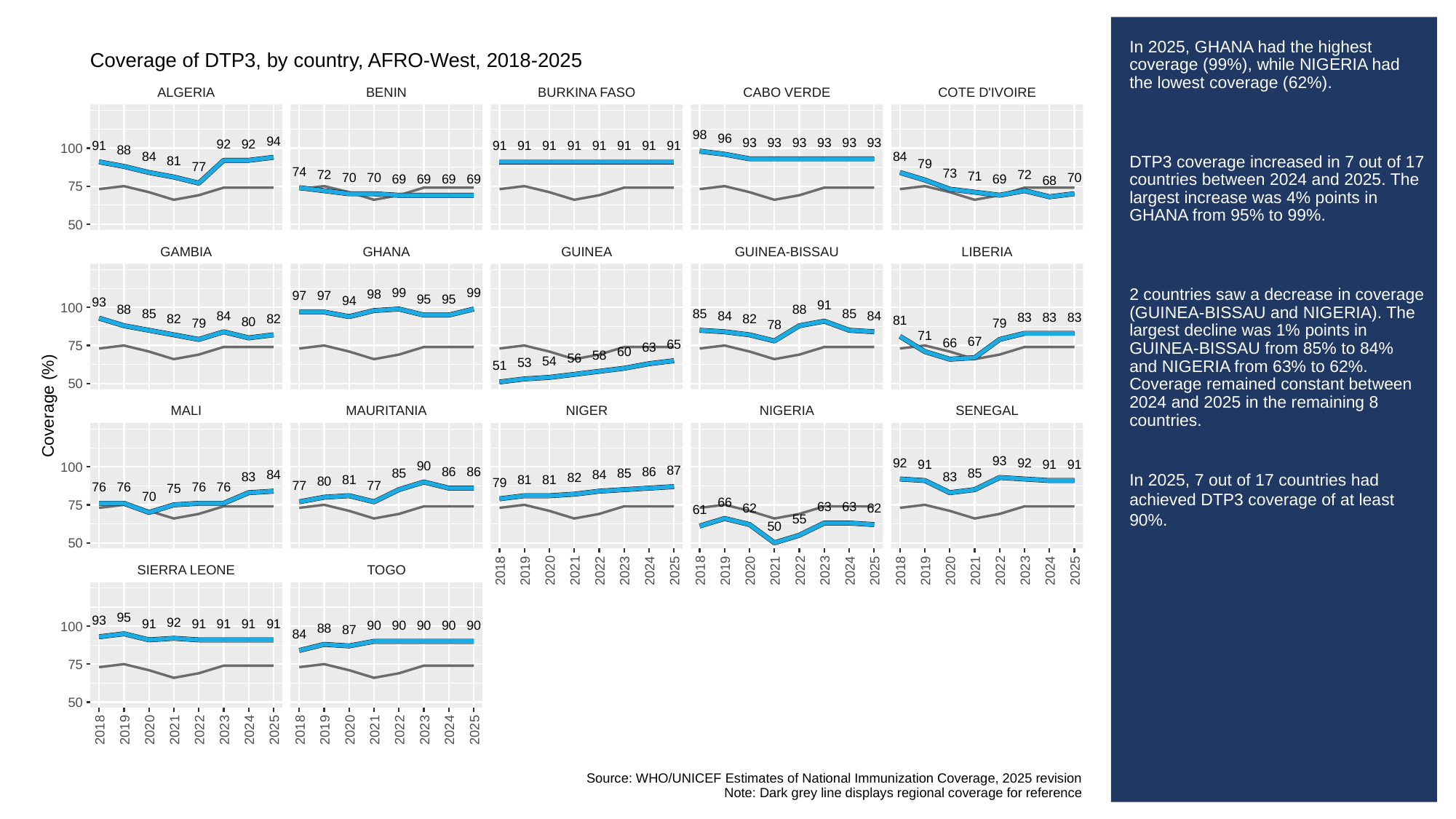

# In 2025, GHANA had the highest coverage (99%), while NIGERIA had the lowest coverage (62%).

DTP3 coverage increased in 7 out of 17 countries between 2024 and 2025. The largest increase was 4% points in GHANA from 95% to 99%.

2 countries saw a decrease in coverage (GUINEA-BISSAU and NIGERIA). The largest decline was 1% points in GUINEA-BISSAU from 85% to 84% and NIGERIA from 63% to 62%. Coverage remained constant between 2024 and 2025 in the remaining 8 countries.

In 2025, 7 out of 17 countries had achieved DTP3 coverage of at least 90%.

Coverage of DTP3, by country, AFRO-West, 2018-2025
ALGERIA
BENIN
BURKINA FASO
CABO VERDE
COTE D'IVOIRE

98
96
94
93
93
93
93
93
93
92
92
91
91
91
91
91
91
91
91
91
100
88

84
84

81

79
77

74

73
72
72
71
70
70
70

69
69
69
69
69
68
75

50

GAMBIA
GHANA
GUINEA
GUINEA-BISSAU
LIBERIA

99
99

98
97
97
95
95
94
93
91
100
88
88

85
85
85

84
84
84
83
83
83
82
82
82
81
80
79
79

78

71

67
66
65
75
63

60
58
56
54
53
51

50

Coverage (%)
MALI
MAURITANIA
NIGER
NIGERIA
SENEGAL

93
92
92
91
91
91
90
100
87
86
86
86

85
85
85
84
84
83
83
82
81
81
81
80
79

77
77
76
76
76
76

75

70

66
75
63
63
62
62
61

55

50

50

SIERRA LEONE
TOGO
2018
2019
2020
2021
2022
2023
2024
2025
2018
2019
2020
2021
2022
2023
2024
2025
2018
2019
2020
2021
2022
2023
2024
2025

95
93
92
91
91
91
91
91
90
90
90
90
90
100
88
87

84

75

50

2018
2019
2020
2021
2022
2023
2024
2025
2018
2019
2020
2021
2022
2023
2024
2025
Source: WHO/UNICEF Estimates of National Immunization Coverage, 2025 revision
Note: Dark grey line displays regional coverage for reference